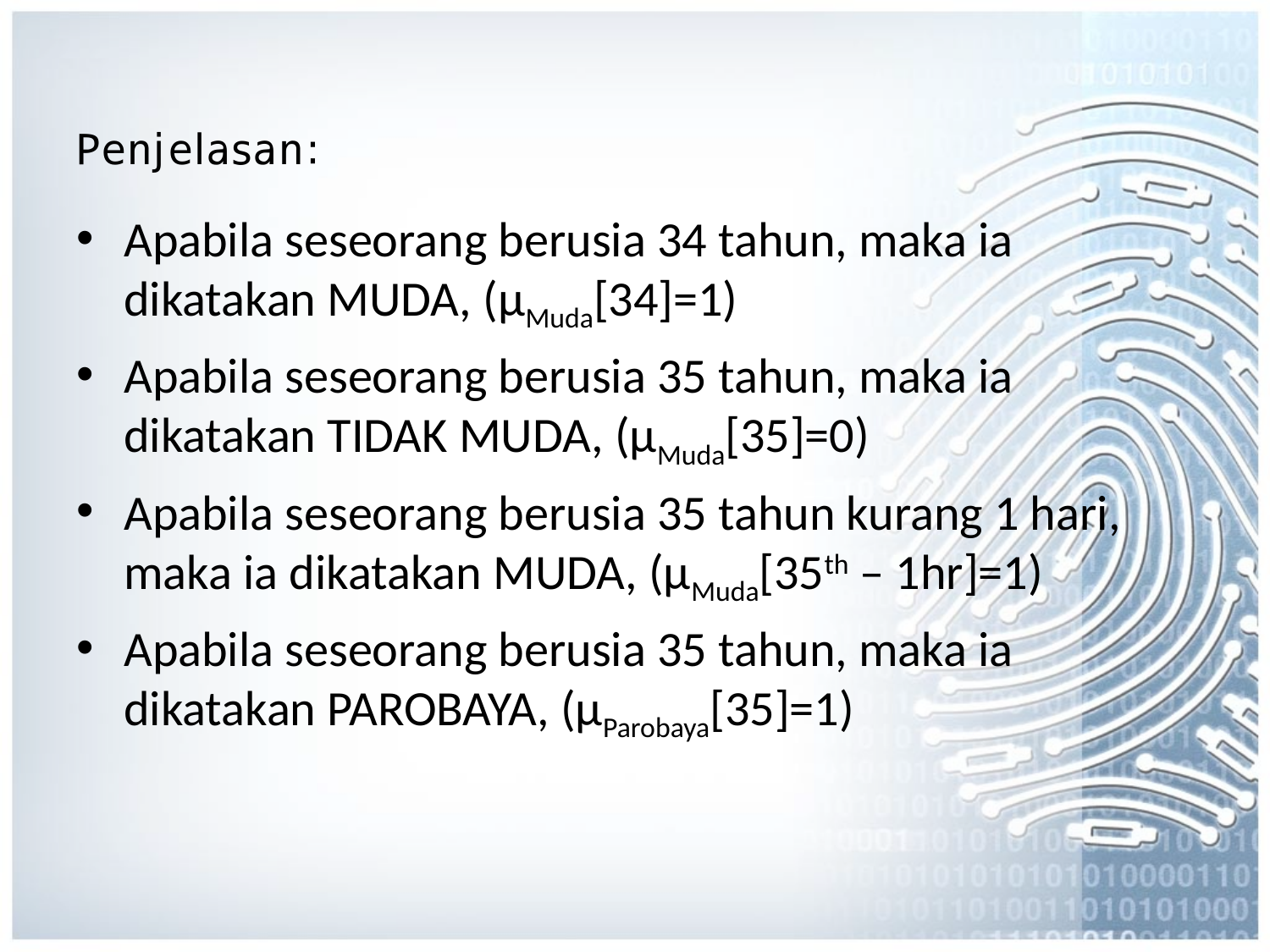

# Penjelasan:
Apabila seseorang berusia 34 tahun, maka ia dikatakan MUDA, (µMuda[34]=1)
Apabila seseorang berusia 35 tahun, maka ia dikatakan TIDAK MUDA, (µMuda[35]=0)
Apabila seseorang berusia 35 tahun kurang 1 hari, maka ia dikatakan MUDA, (µMuda[35th – 1hr]=1)
Apabila seseorang berusia 35 tahun, maka ia dikatakan PAROBAYA, (µParobaya[35]=1)